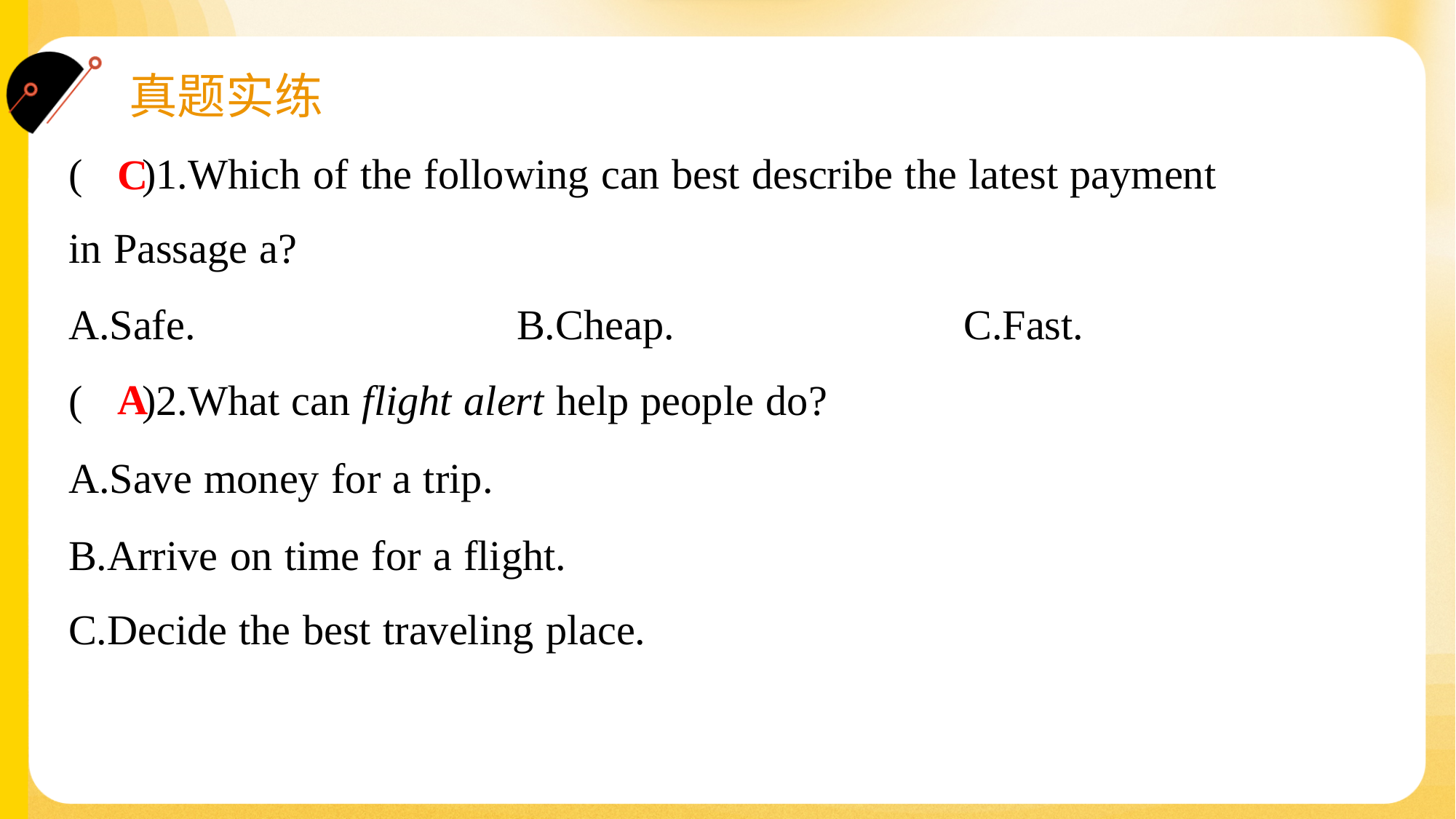

(     )1.Which of the following can best describe the latest payment
in Passage a?
C
A.Safe.	B.Cheap.	C.Fast.
A
(     )2.What can flight alert help people do?
A.Save money for a trip.
B.Arrive on time for a flight.
C.Decide the best traveling place.